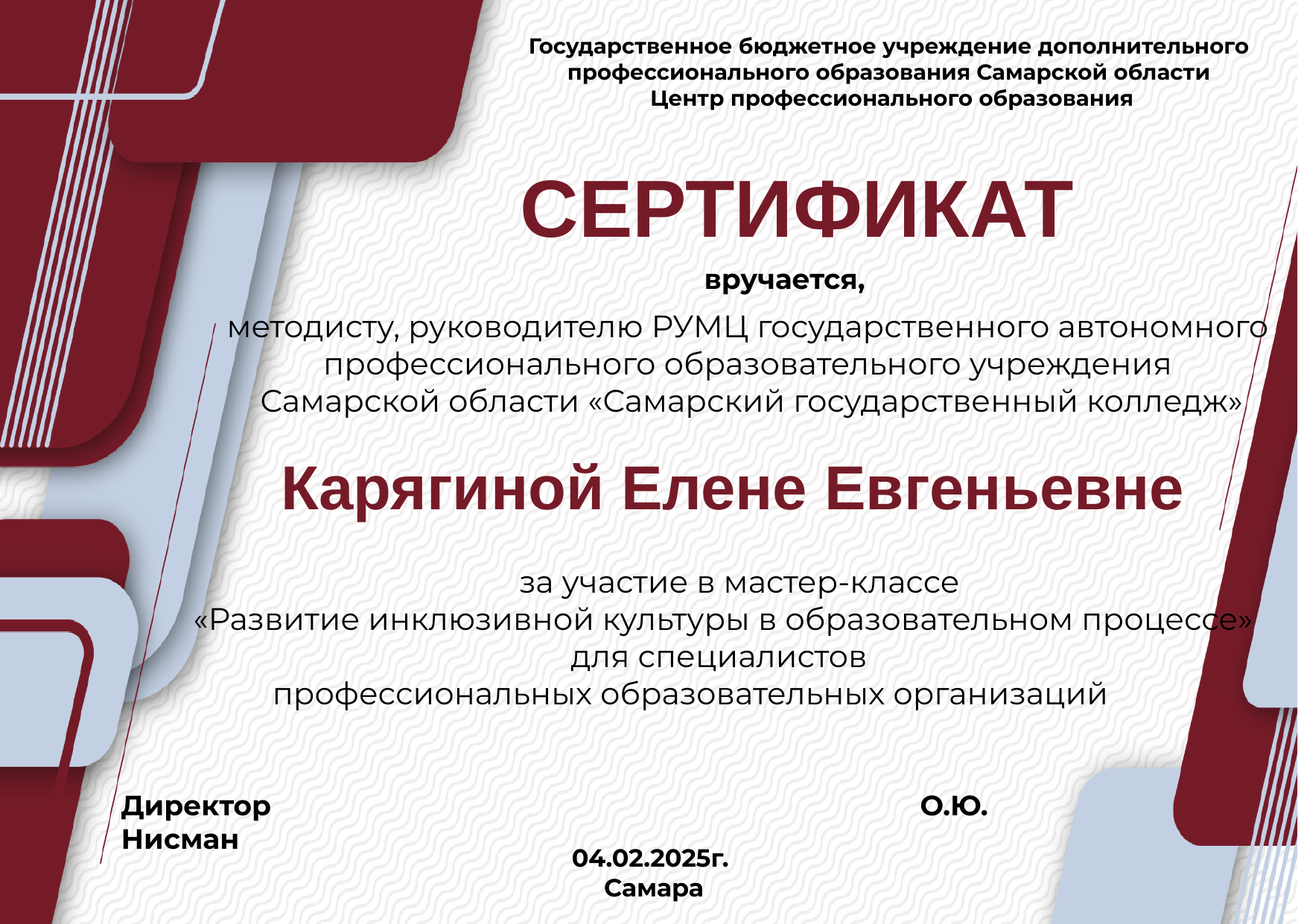

Государственное бюджетное учреждение дополнительного
профессионального образования Самарской области
Центр профессионального образования
СЕРТИФИКАТ
вручается,
методисту, руководителю РУМЦ государственного автономного
профессионального образовательного учреждения
Самарской области «Самарский государственный колледж»
Карягиной Елене Евгеньевне
    за участие в мастер-классе
«Развитие инклюзивной культуры в образовательном процессе»
для специалистов
профессиональных образовательных организаций
Директор                                                                                   О.Ю. Нисман
04.02.2025г.
Самара